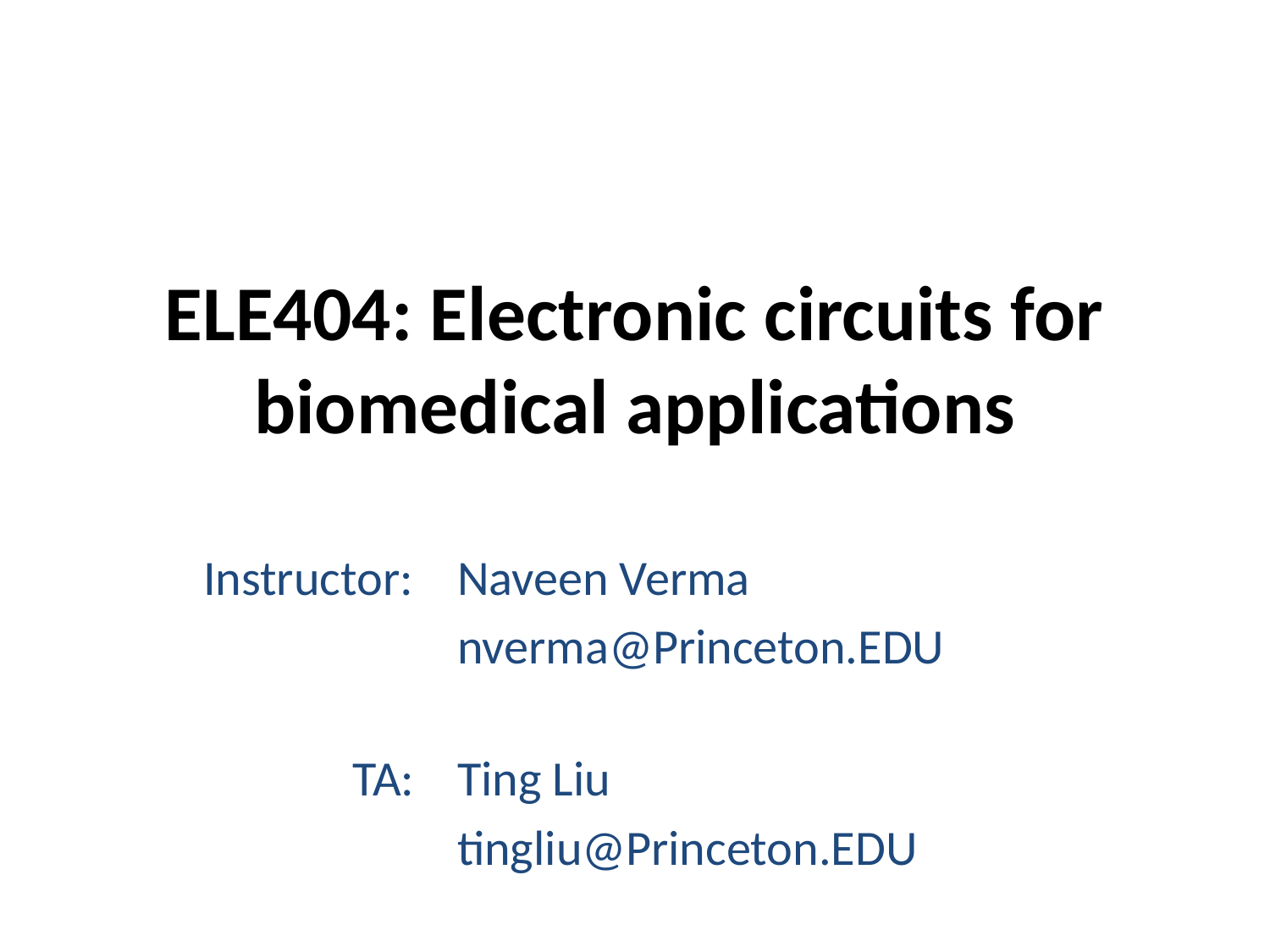

# ELE404: Electronic circuits for biomedical applications
Instructor: 	Naveen Verma
		nverma@Princeton.EDU
	  TA: 	Ting Liu
		tingliu@Princeton.EDU